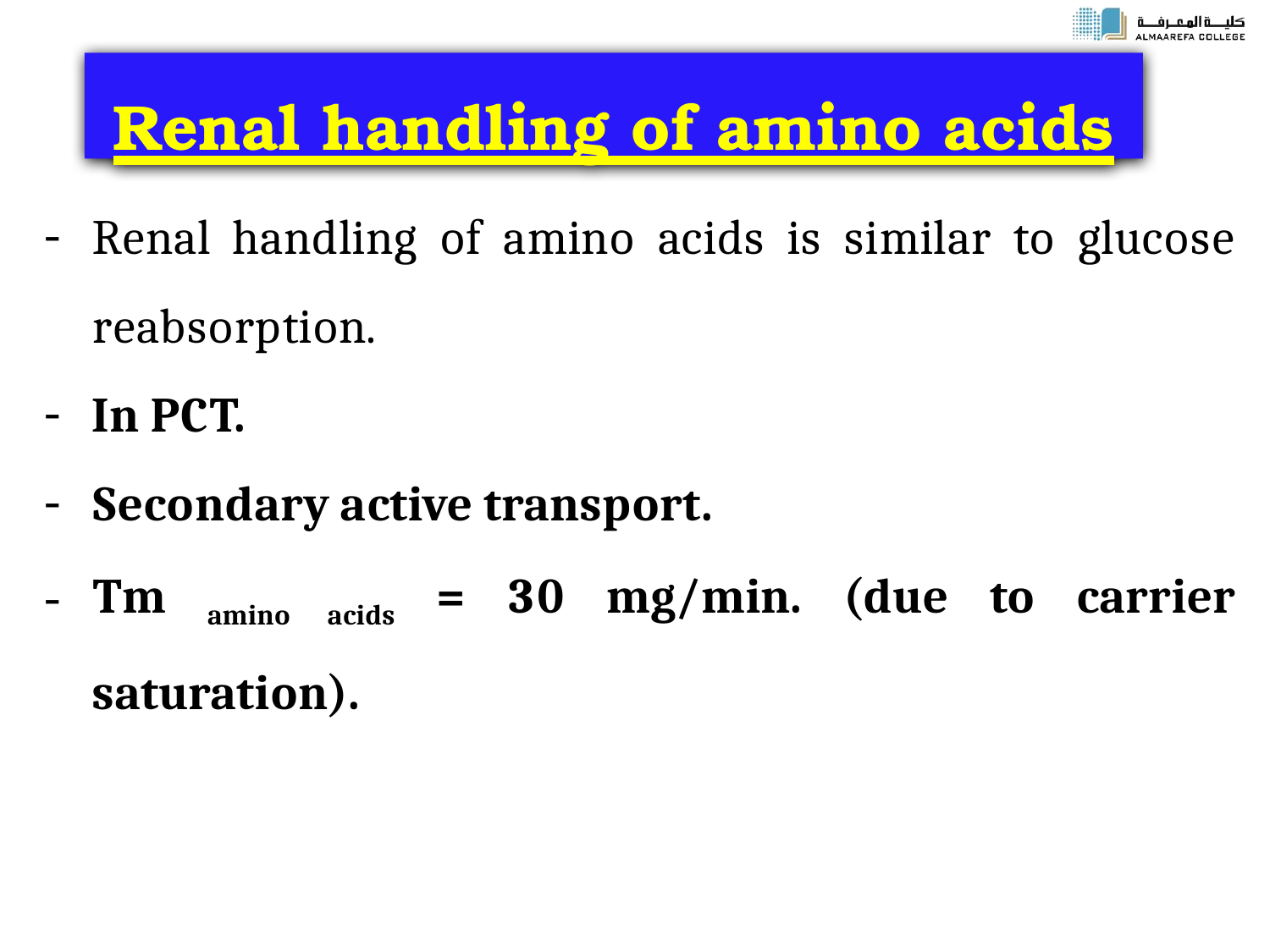

# Renal handling of amino acids
Renal handling of amino acids is similar to glucose reabsorption.
In PCT.
Secondary active transport.
Tm amino acids = 30 mg/min. (due to carrier saturation).